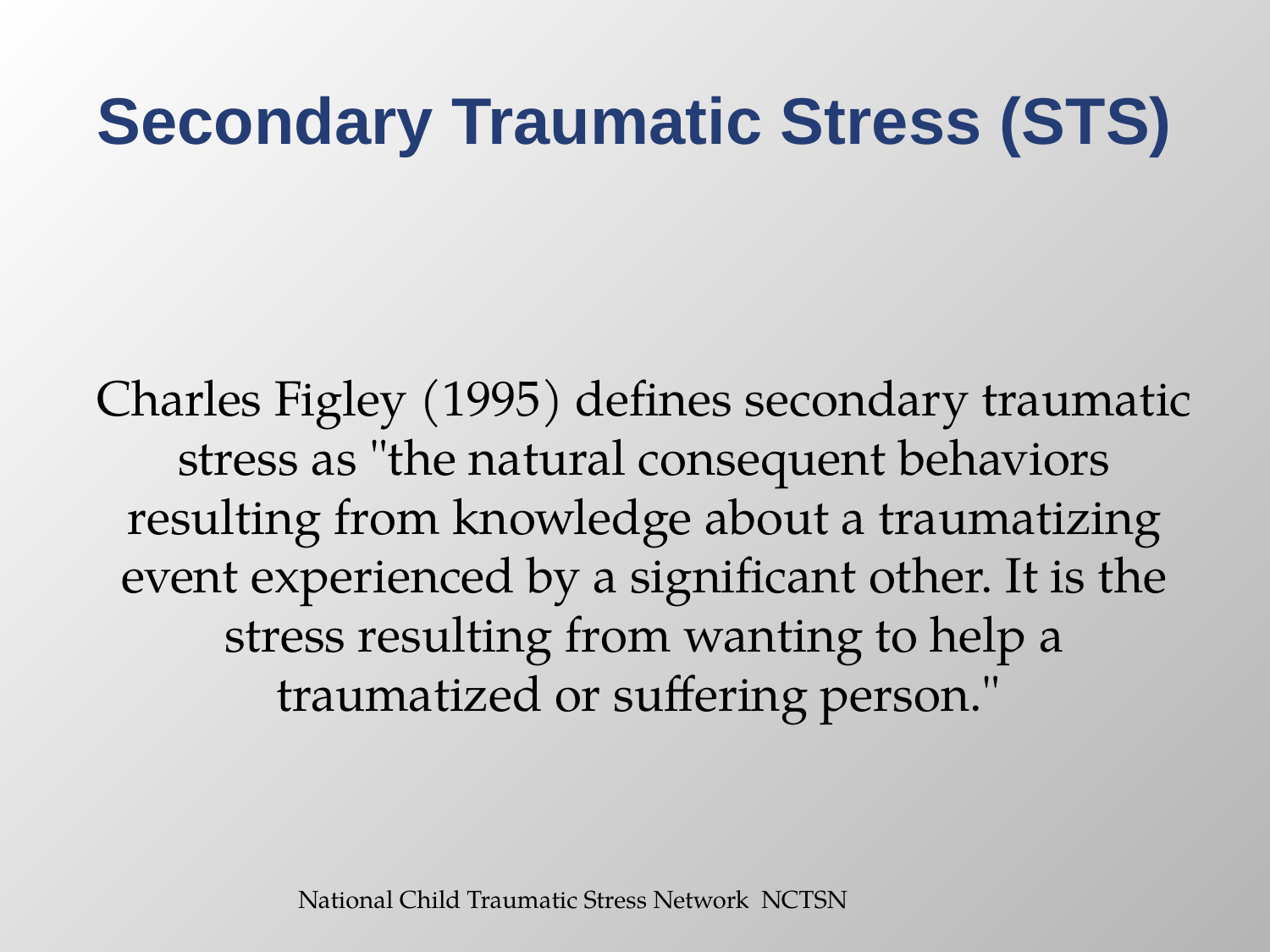

# Secondary Traumatic Stress (STS)

Charles Figley (1995) defines secondary traumatic stress as "the natural consequent behaviors resulting from knowledge about a traumatizing event experienced by a significant other. It is the stress resulting from wanting to help a traumatized or suffering person."
National Child Traumatic Stress Network  NCTSN